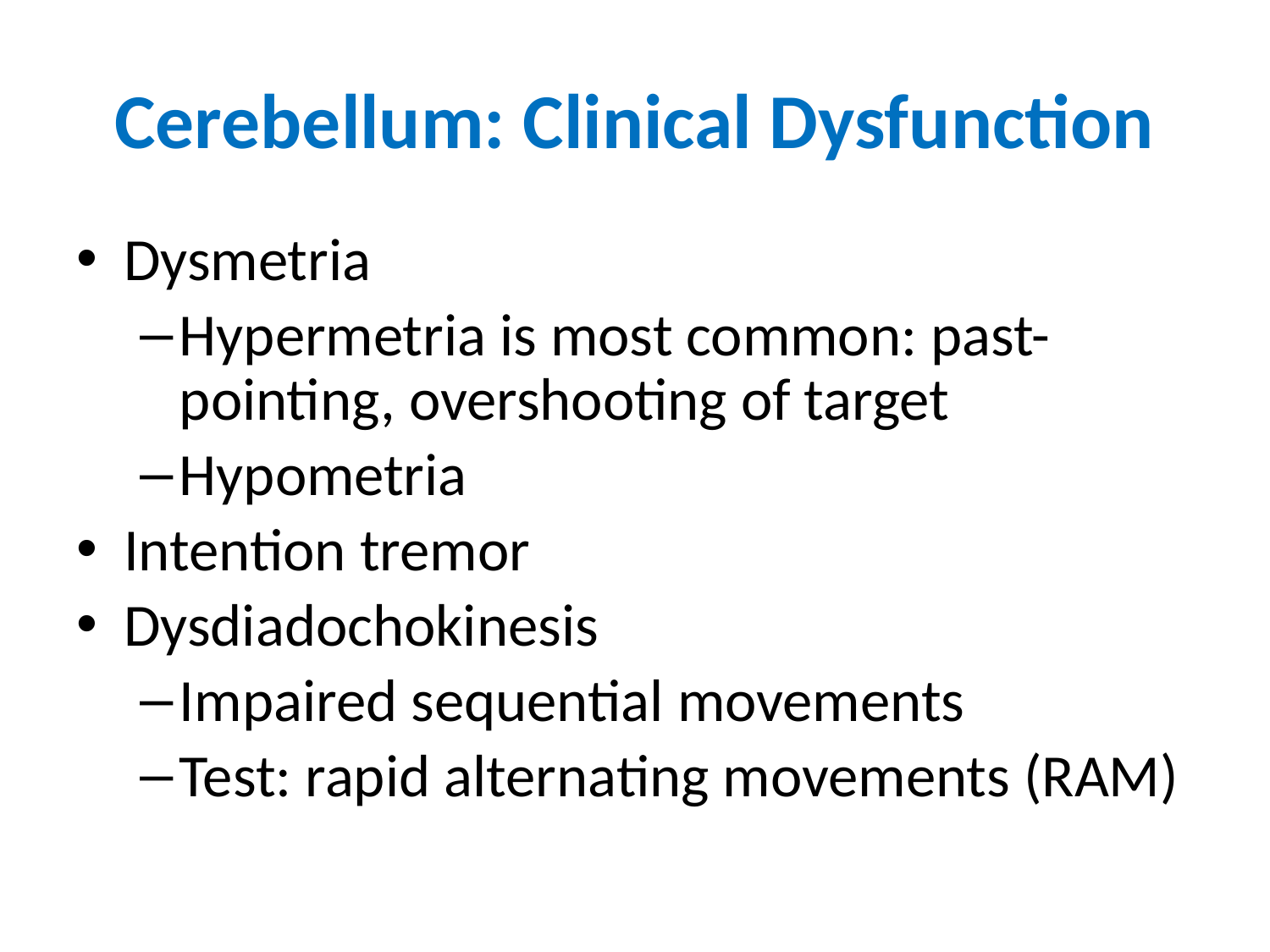

# Cerebellum: Clinical Dysfunction
Dysmetria
Hypermetria is most common: past-pointing, overshooting of target
Hypometria
Intention tremor
Dysdiadochokinesis
Impaired sequential movements
Test: rapid alternating movements (RAM)